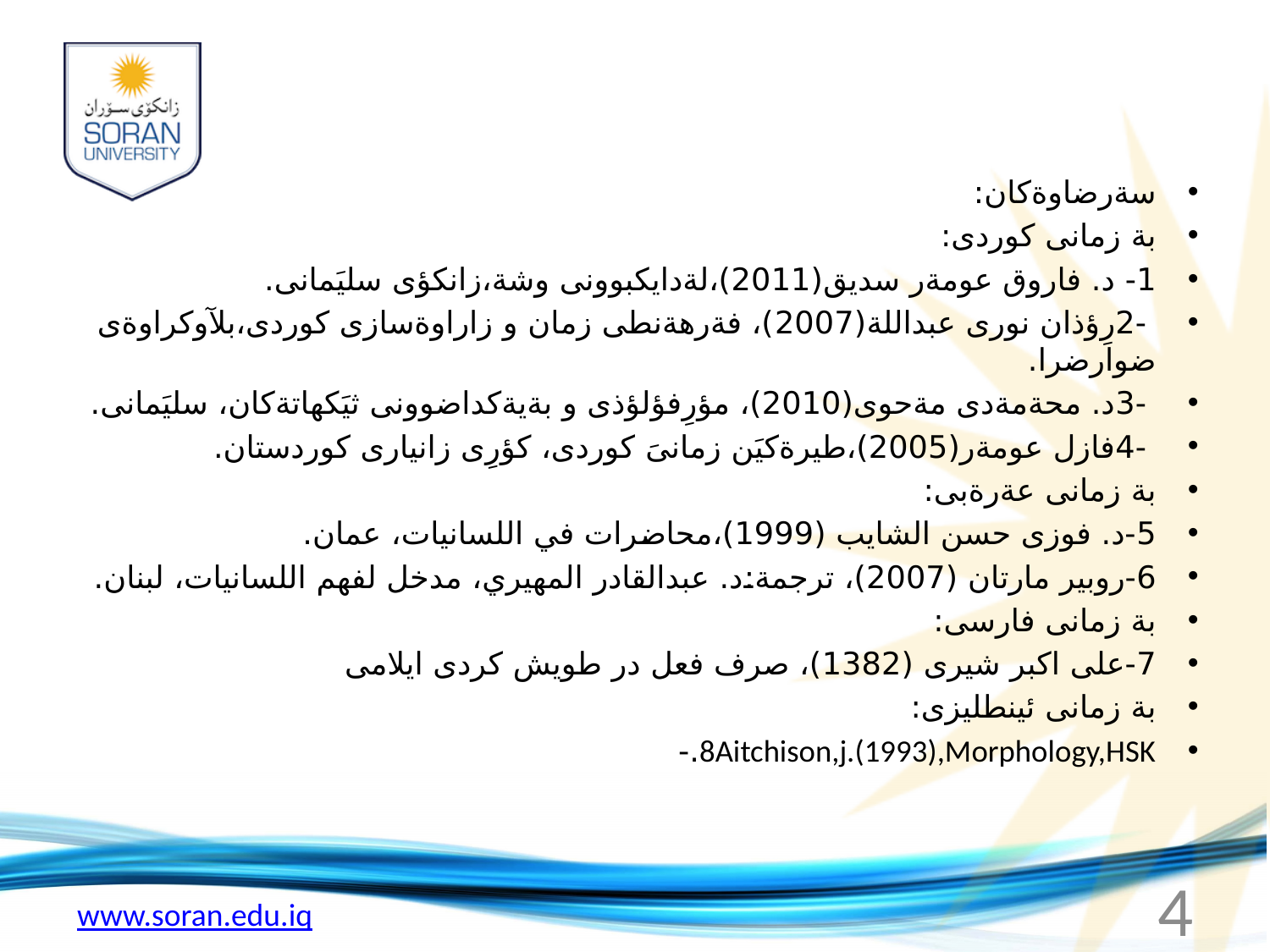

سةرضاوةكان:
بة زمانى كوردى:
1- د. فاروق عومةر سديق(2011)،لةدايكبوونى وشة،زانكؤى سليَمانى.
 -2رِؤذان نورى عبداللة(2007)، فةرهةنطى زمان و زاراوةسازى كوردى،بلآوكراوةى ضوارضرا.
 -3د. محةمةدى مةحوى(2010)، مؤرِفؤلؤذى و بةيةكداضوونى ثيَكهاتةكان، سليَمانى.
 -4فازل عومةر(2005)،طيرةكيَن زمانىَ كوردى، كؤرِى زانيارى كوردستان.
بة زمانى عةرةبى:
5-د. فوزى حسن الشايب (1999)،محاضرات في اللسانيات، عمان.
6-روبير مارتان (2007)، ترجمة:د. عبدالقادر المهيري، مدخل لفهم اللسانيات، لبنان.
بة زمانى فارسى:
7-على اكبر شيرى (1382)، صرف فعل در طويش كردى ايلامى
بة زمانى ئينطليزى:
8Aitchison,j.(1993),Morphology,HSK.-

4